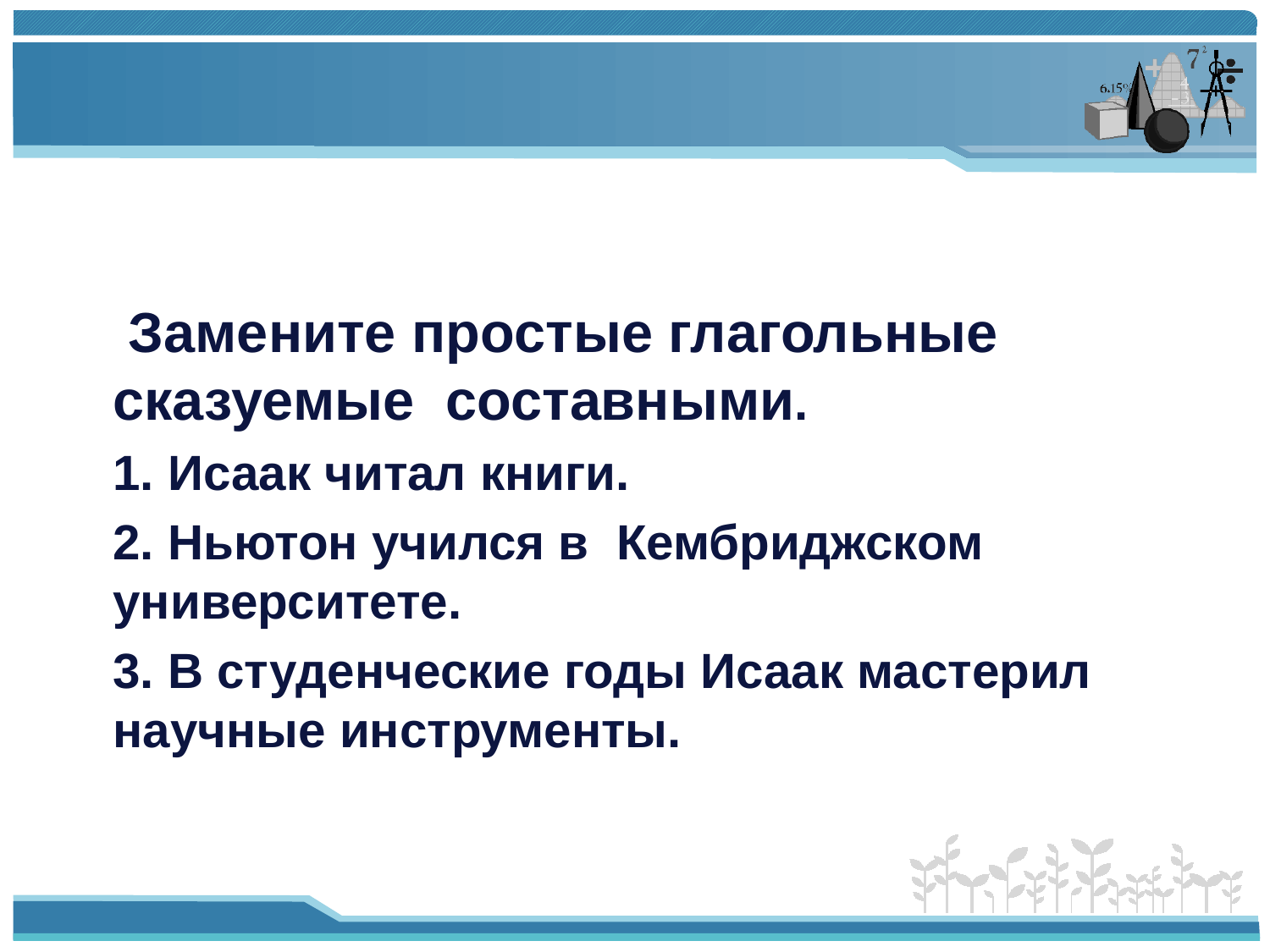

Замените простые глагольные сказуемые  составными.
1. Исаак читал книги.
2. Ньютон учился в  Кембриджском университете.
3. В студенческие годы Исаак мастерил научные инструменты.

#